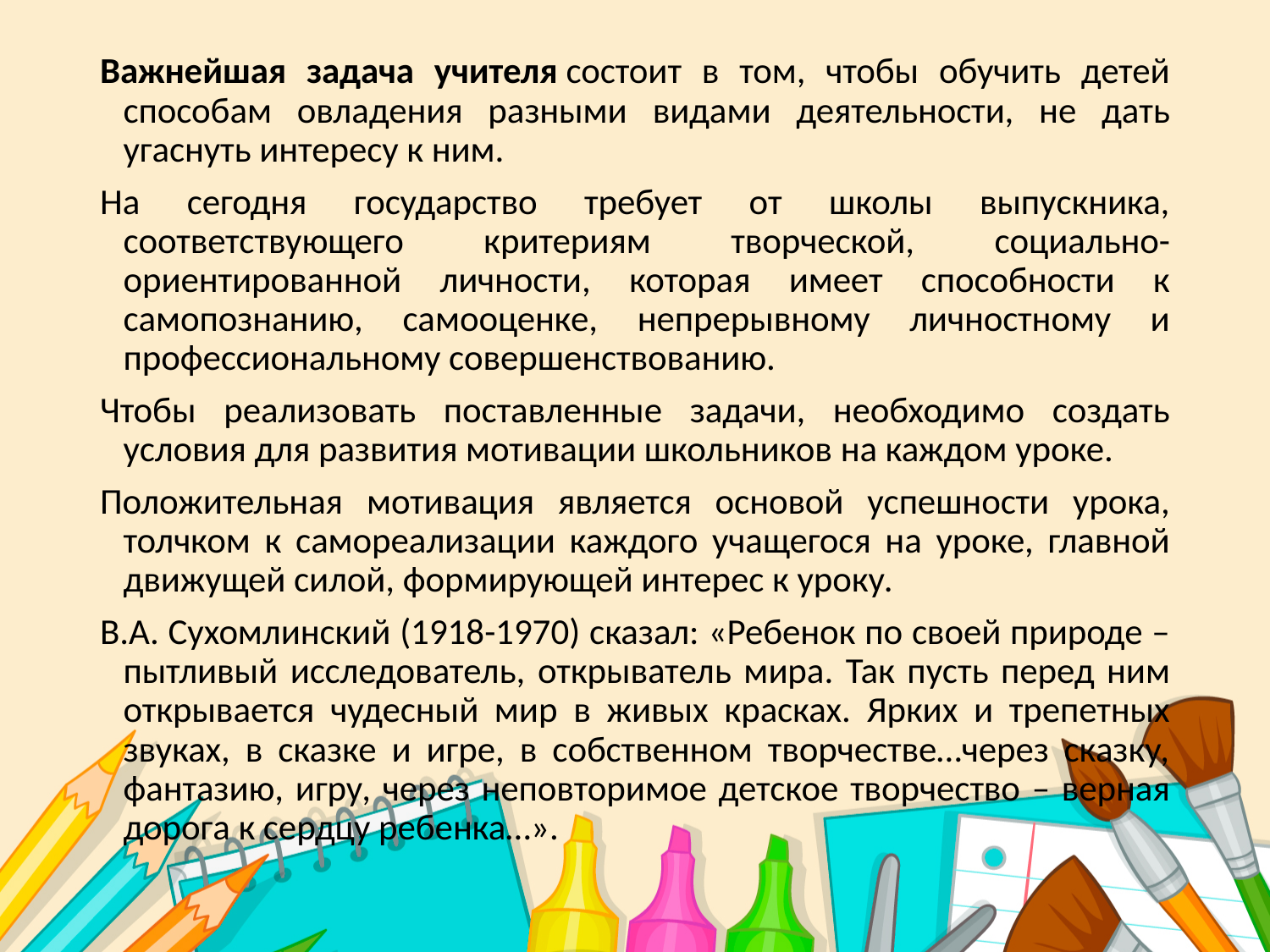

Важнейшая задача учителя состоит в том, чтобы обучить детей способам овладения разными видами деятельности, не дать угаснуть интересу к ним.
На сегодня государство требует от школы выпускника, соответствующего критериям творческой, социально-ориентированной личности, которая имеет способности к самопознанию, самооценке, непрерывному личностному и профессиональному совершенствованию.
Чтобы реализовать поставленные задачи, необходимо создать условия для развития мотивации школьников на каждом уроке.
Положительная мотивация является основой успешности урока, толчком к самореализации каждого учащегося на уроке, главной движущей силой, формирующей интерес к уроку.
В.А. Сухомлинский (1918-1970) сказал: «Ребенок по своей природе – пытливый исследователь, открыватель мира. Так пусть перед ним открывается чудесный мир в живых красках. Ярких и трепетных звуках, в сказке и игре, в собственном творчестве…через сказку, фантазию, игру, через неповторимое детское творчество – верная дорога к сердцу ребенка…».